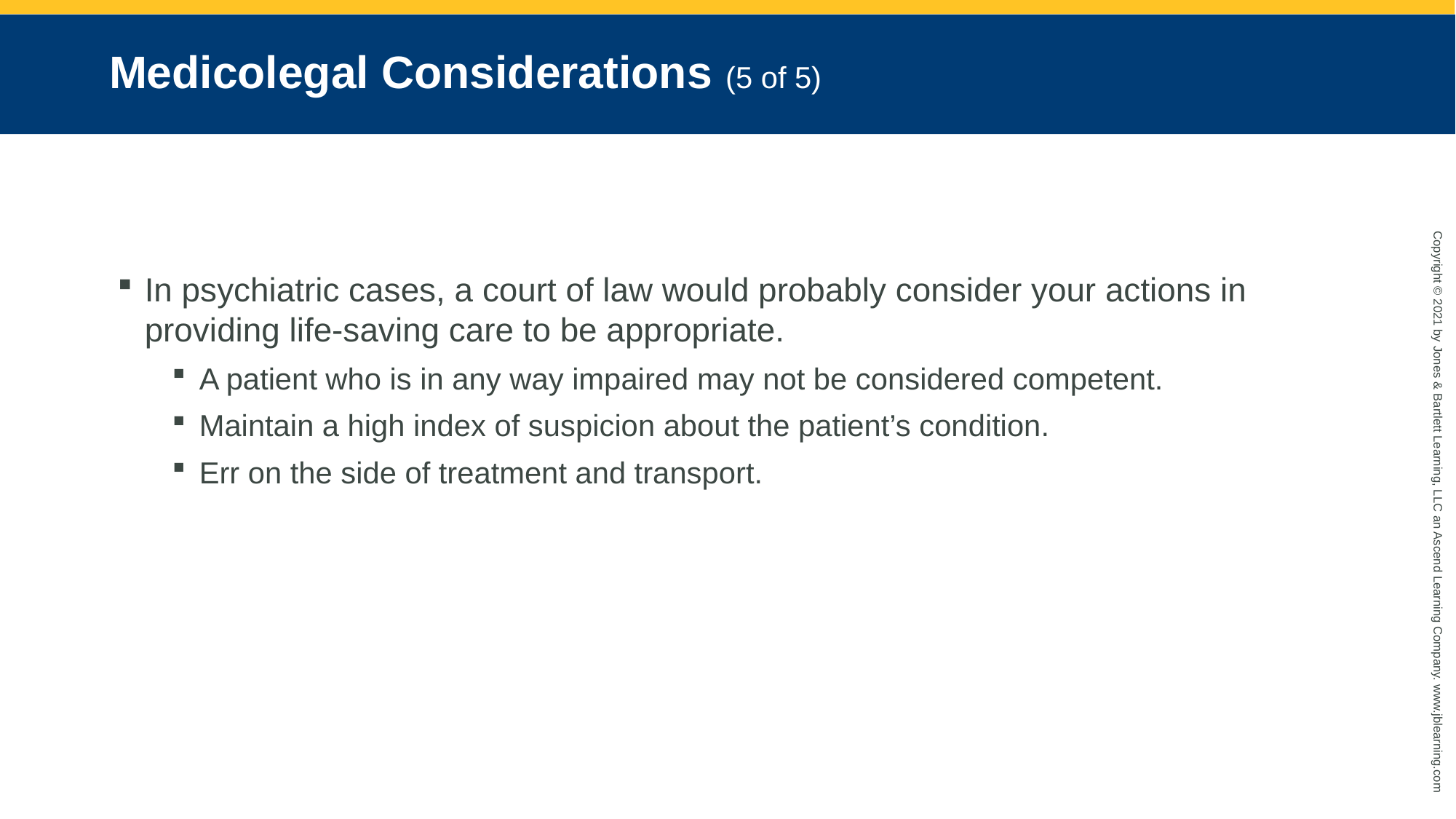

# Medicolegal Considerations (5 of 5)
In psychiatric cases, a court of law would probably consider your actions in providing life-saving care to be appropriate.
A patient who is in any way impaired may not be considered competent.
Maintain a high index of suspicion about the patient’s condition.
Err on the side of treatment and transport.